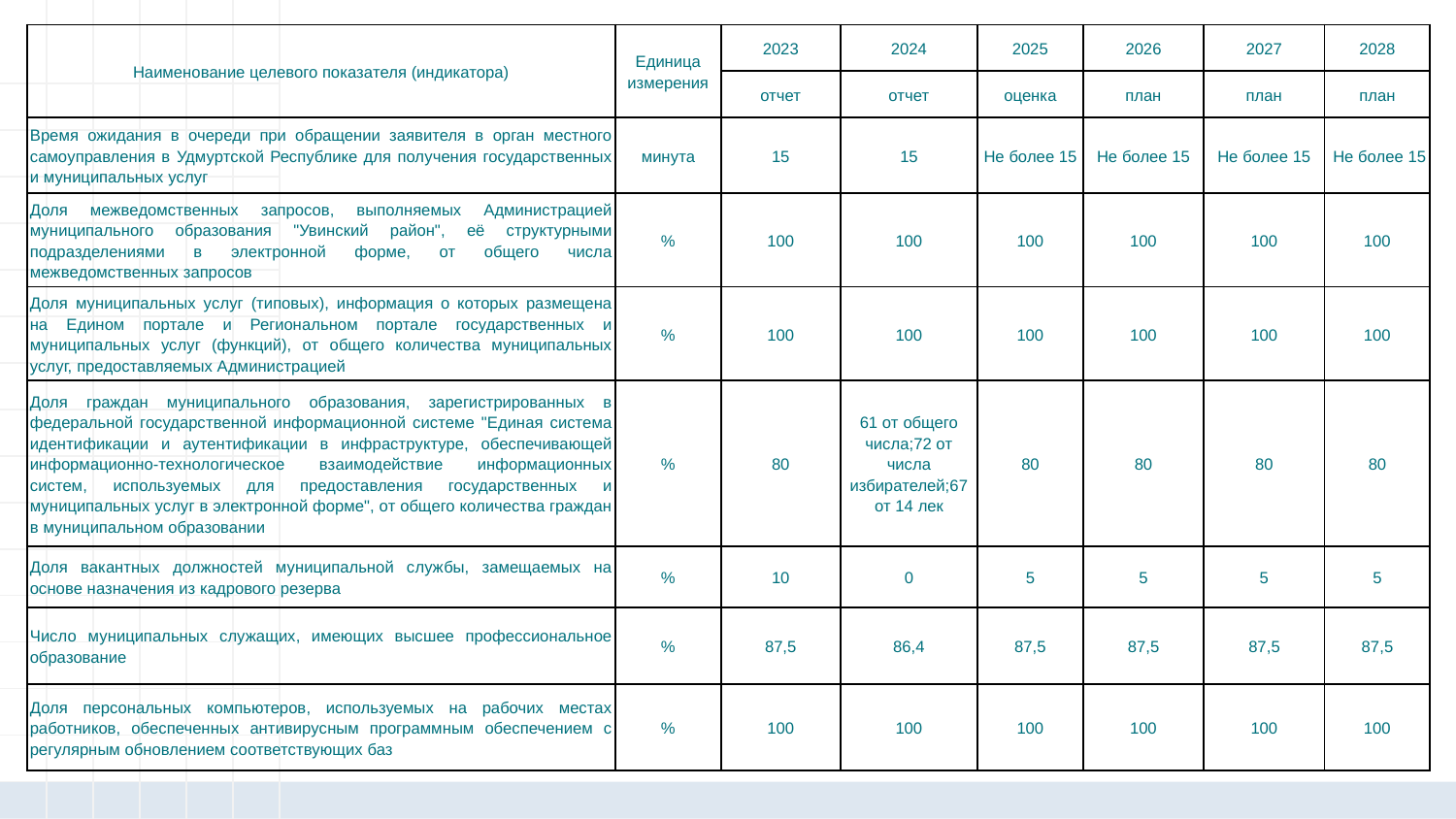

| Наименование целевого показателя (индикатора) | Единица измерения | 2023 | 2024 | 2025 | 2026 | 2027 | 2028 |
| --- | --- | --- | --- | --- | --- | --- | --- |
|  |  | отчет | отчет | оценка | план | план | план |
| Время ожидания в очереди при обращении заявителя в орган местного самоуправления в Удмуртской Республике для получения государственных и муниципальных услуг | минута | 15 | 15 | Не более 15 | Не более 15 | Не более 15 | Не более 15 |
| Доля межведомственных запросов, выполняемых Администрацией муниципального образования "Увинский район", её структурными подразделениями в электронной форме, от общего числа межведомственных запросов | % | 100 | 100 | 100 | 100 | 100 | 100 |
| Доля муниципальных услуг (типовых), информация о которых размещена на Едином портале и Региональном портале государственных и муниципальных услуг (функций), от общего количества муниципальных услуг, предоставляемых Администрацией | % | 100 | 100 | 100 | 100 | 100 | 100 |
| Доля граждан муниципального образования, зарегистрированных в федеральной государственной информационной системе "Единая система идентификации и аутентификации в инфраструктуре, обеспечивающей информационно-технологическое взаимодействие информационных систем, используемых для предоставления государственных и муниципальных услуг в электронной форме", от общего количества граждан в муниципальном образовании | % | 80 | 61 от общего числа;72 от числа избирателей;67 от 14 лек | 80 | 80 | 80 | 80 |
| Доля вакантных должностей муниципальной службы, замещаемых на основе назначения из кадрового резерва | % | 10 | 0 | 5 | 5 | 5 | 5 |
| Число муниципальных служащих, имеющих высшее профессиональное образование | % | 87,5 | 86,4 | 87,5 | 87,5 | 87,5 | 87,5 |
| Доля персональных компьютеров, используемых на рабочих местах работников, обеспеченных антивирусным программным обеспечением с регулярным обновлением соответствующих баз | % | 100 | 100 | 100 | 100 | 100 | 100 |